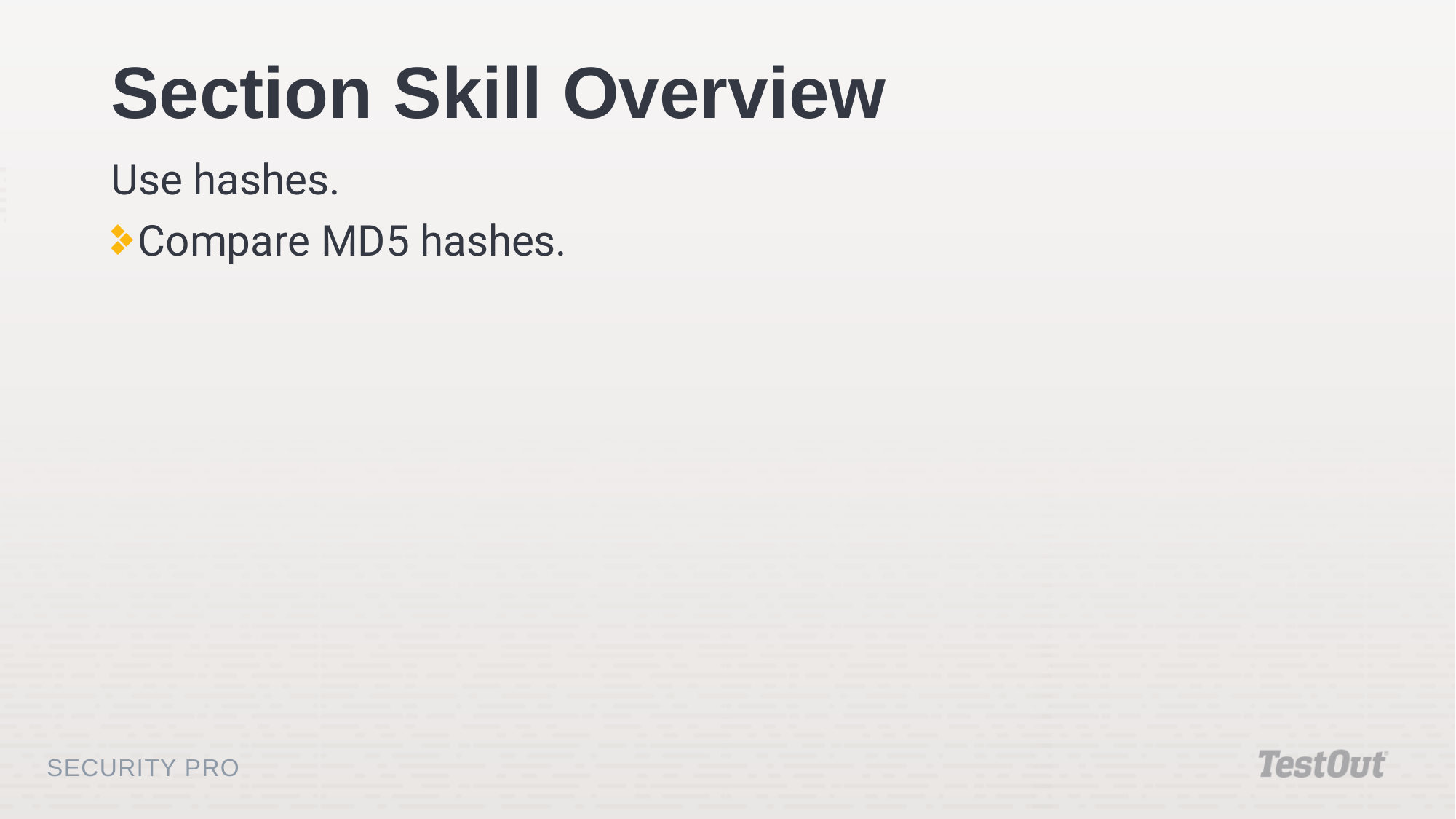

# Section Skill Overview
Use hashes.
Compare MD5 hashes.
Security Pro